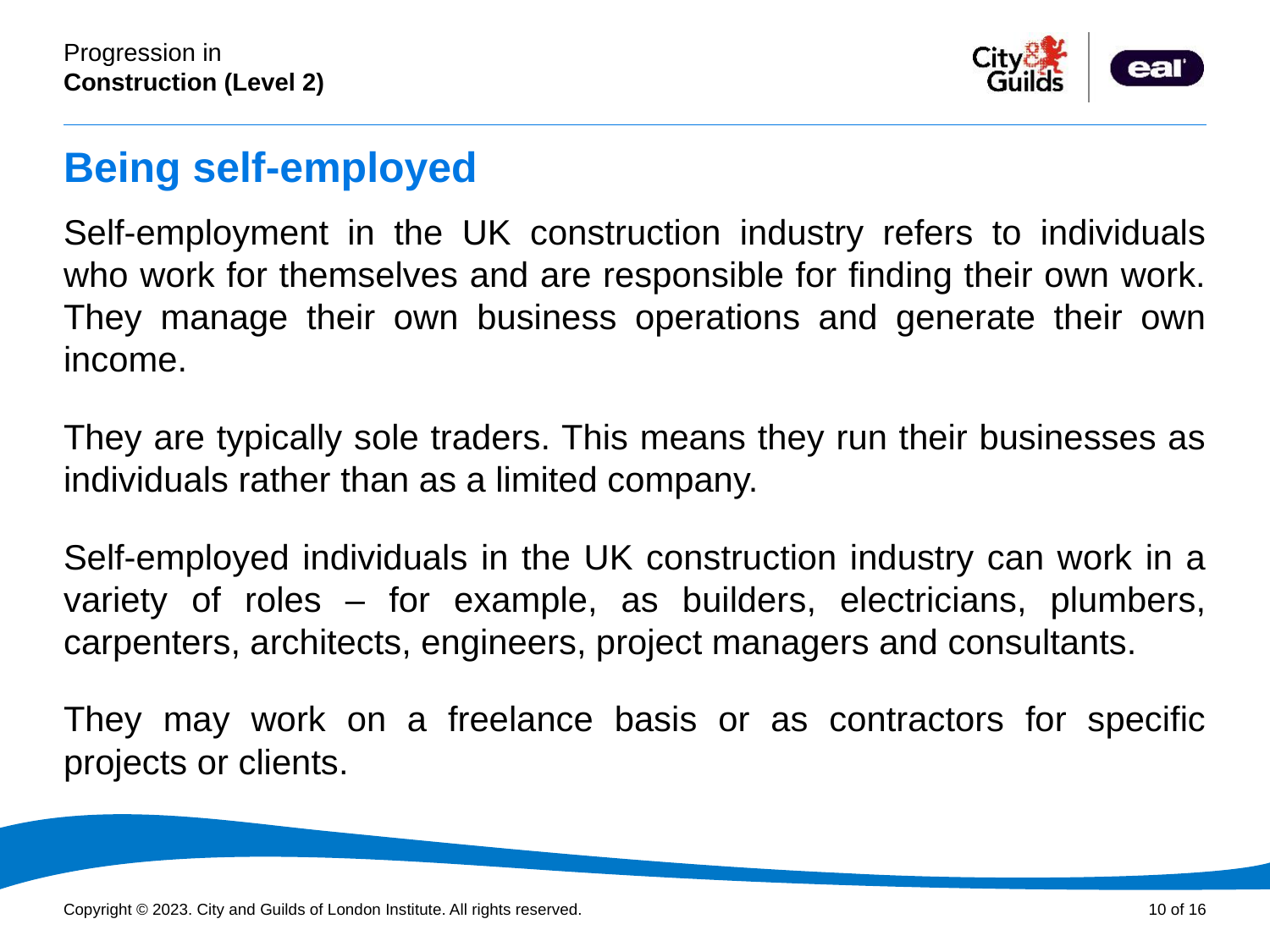

# Being self-employed
Self-employment in the UK construction industry refers to individuals who work for themselves and are responsible for finding their own work. They manage their own business operations and generate their own income.
They are typically sole traders. This means they run their businesses as individuals rather than as a limited company.
Self-employed individuals in the UK construction industry can work in a variety of roles – for example, as builders, electricians, plumbers, carpenters, architects, engineers, project managers and consultants.
They may work on a freelance basis or as contractors for specific projects or clients.